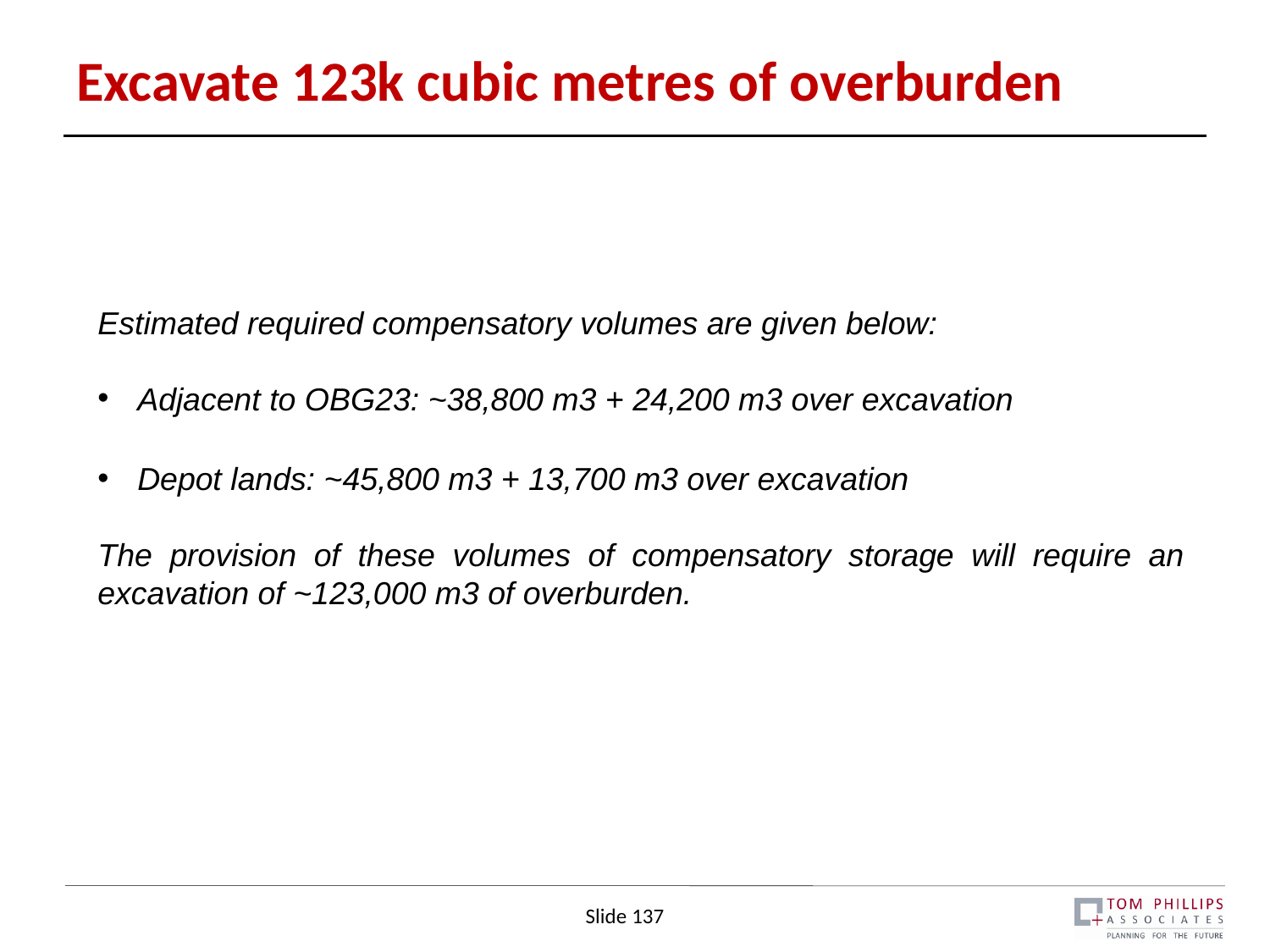

# Excavate 123k cubic metres of overburden
Estimated required compensatory volumes are given below:

Adjacent to OBG23: ~38,800 m3 + 24,200 m3 over excavation

Depot lands: ~45,800 m3 + 13,700 m3 over excavation

The provision of these volumes of compensatory storage will require an excavation of ~123,000 m3 of overburden.